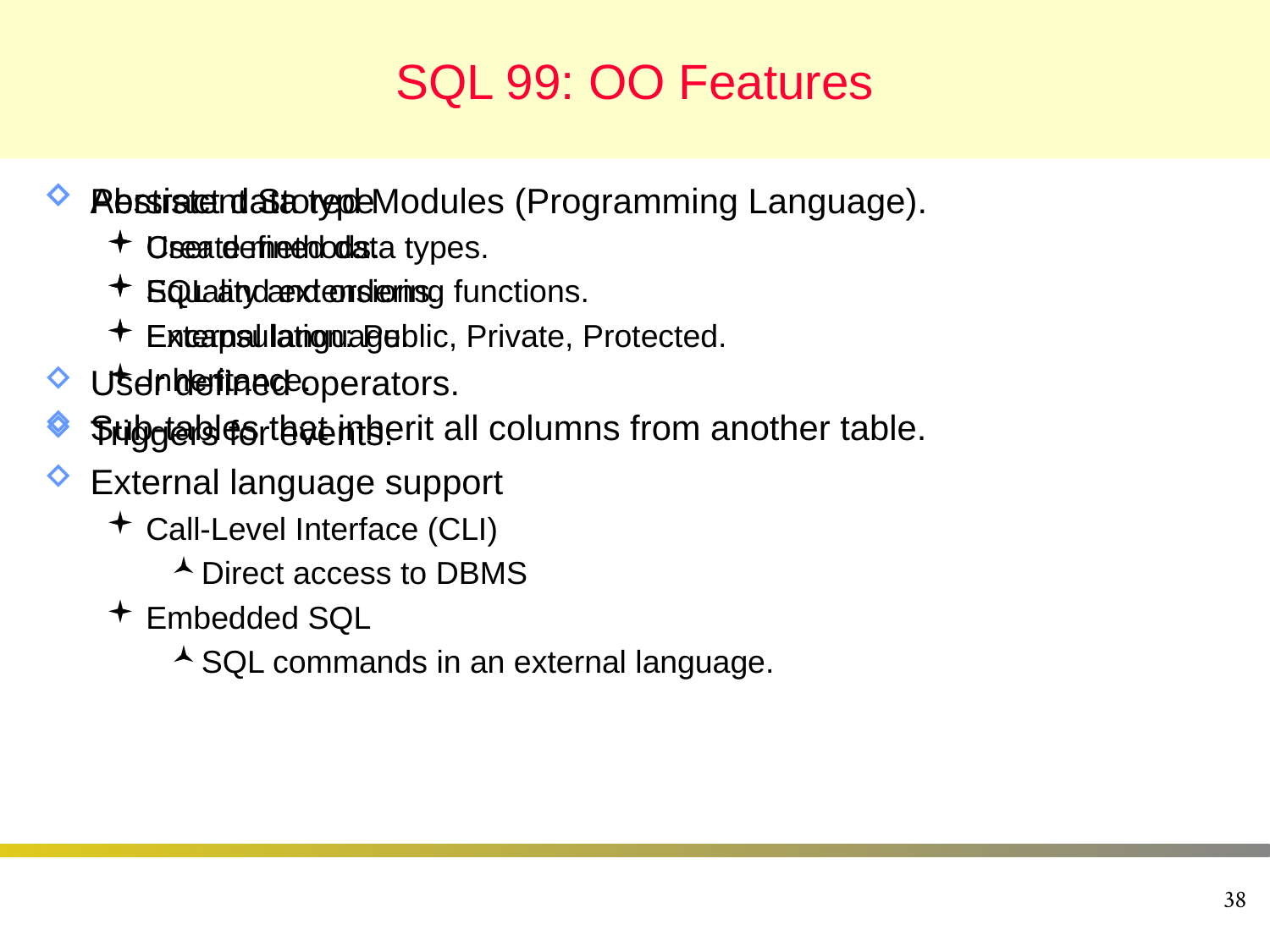

# SQL 99: OO Features
Abstract data type
User defined data types.
Equality and ordering functions.
Encapsulation: Public, Private, Protected.
Inheritance.
Sub-tables that inherit all columns from another table.
Persistent Stored Modules (Programming Language).
Create methods.
SQL and extensions.
External language.
User defined operators.
Triggers for events.
External language support
Call-Level Interface (CLI)
Direct access to DBMS
Embedded SQL
SQL commands in an external language.
38